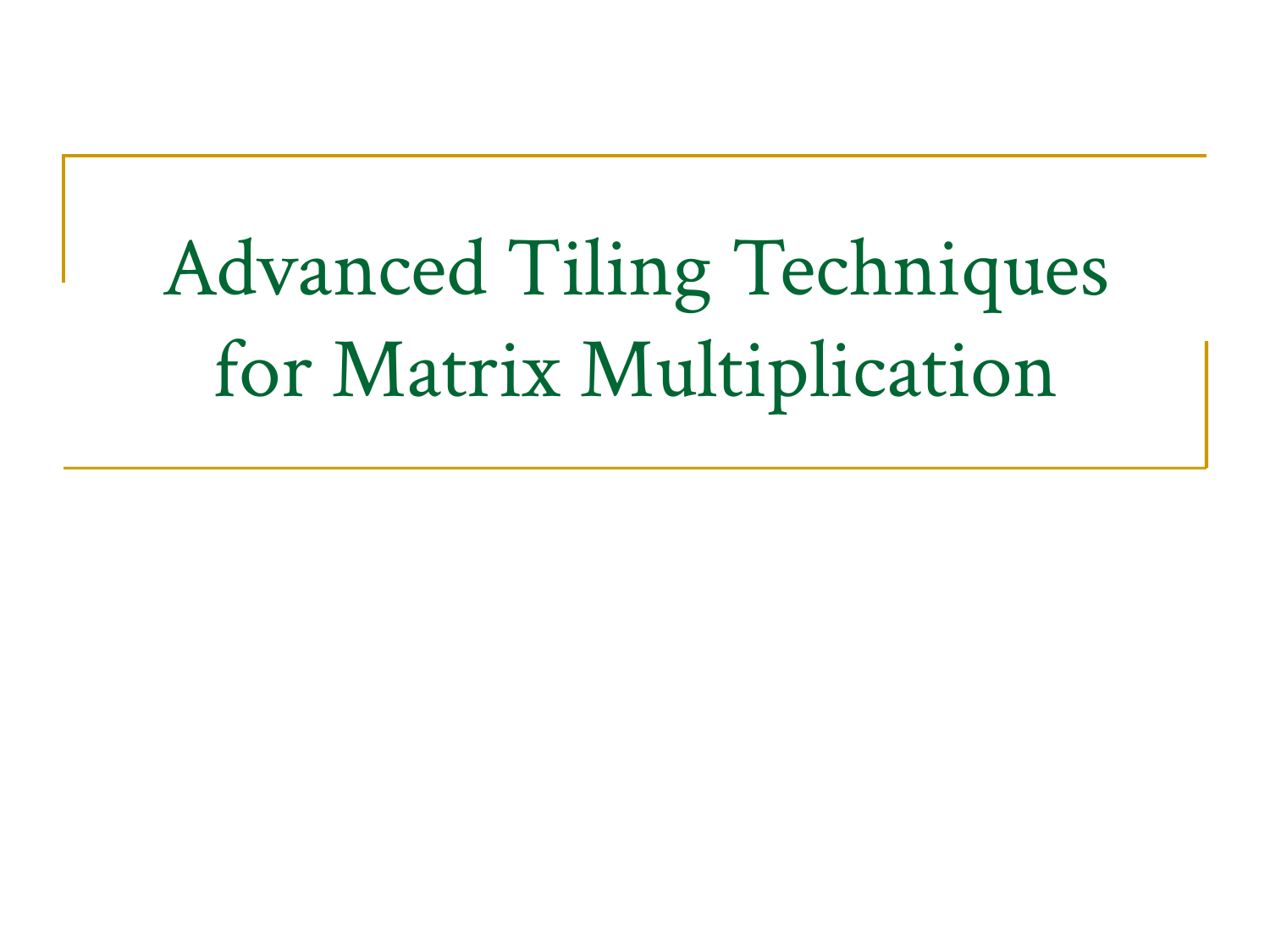

# Advanced Tiling Techniques for Matrix Multiplication